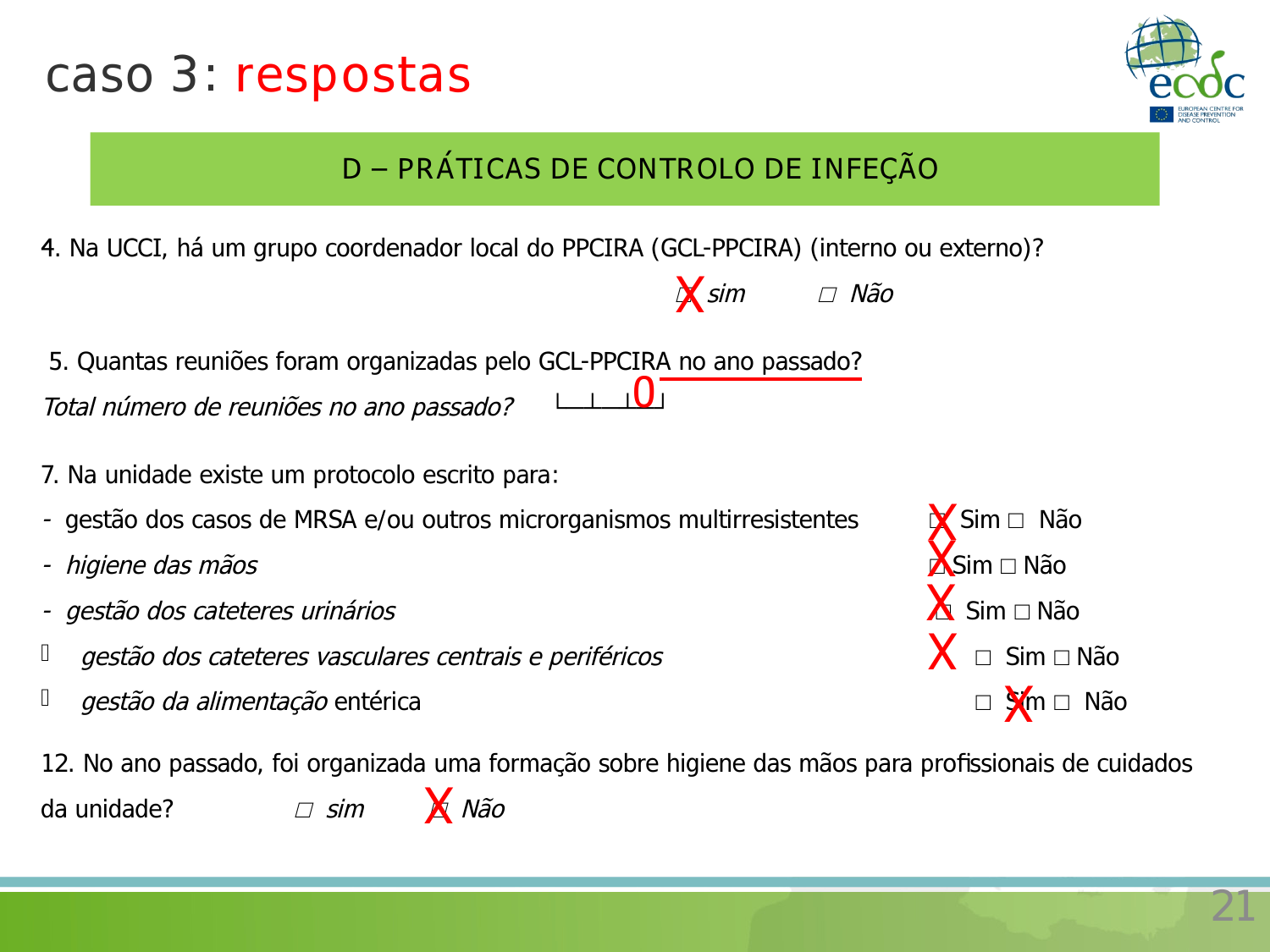

# caso 3: respostas

D – PRÁTICAS DE CONTROLO DE INFEÇÃO
4. Na UCCI, há um grupo coordenador local do PPCIRA (GCL-PPCIRA) (interno ou externo)?
					□  sim 	  □  Não

 5. Quantas reuniões foram organizadas pelo GCL-PPCIRA no ano passado?
Total número de reuniões no ano passado? 	└─┴─┴─┘

7. Na unidade existe um protocolo escrito para:
-  gestão dos casos de MRSA e/ou outros microrganismos multirresistentes     	□  Sim □  Não
-  higiene das mãos						□ Sim □ Não
-  gestão dos cateteres urinários	  			                 □  Sim □ Não
gestão dos cateteres vasculares centrais e periféricos		                 □  Sim □ Não
gestão da alimentação entérica		  		                 □  Sim □  Não
12. No ano passado, foi organizada uma formação sobre higiene das mãos para profissionais de cuidados da unidade?   	□  sim 	 □  Não

X
0
X
X
X
X
X
X
21